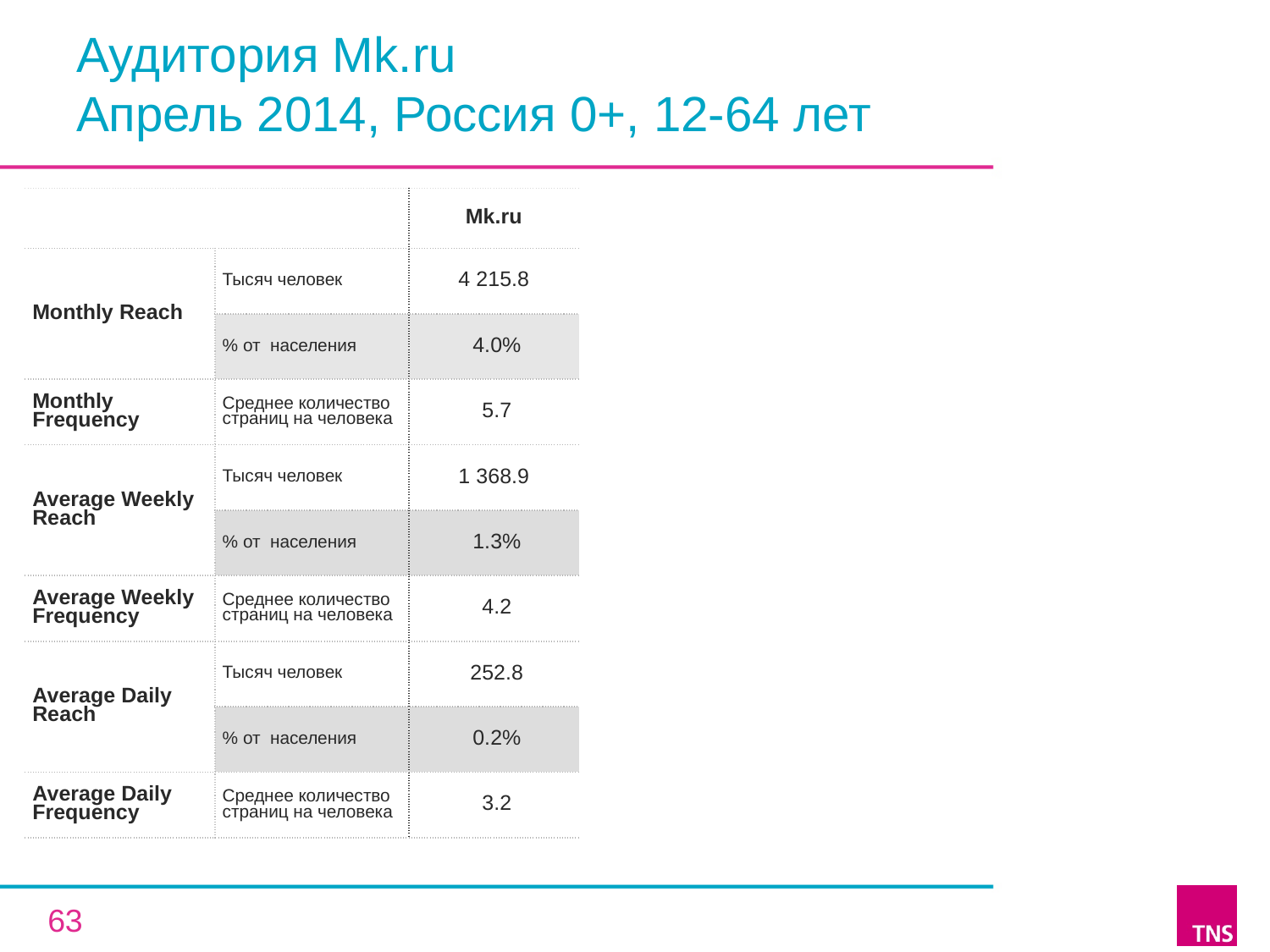

# Аудитория Mk.ru Апрель 2014, Россия 0+, 12-64 лет
|  |  | Mk.ru |
| --- | --- | --- |
| Monthly Reach | Тысяч человек | 4 215.8 |
|  | % от населения | 4.0% |
| Monthly Frequency | Среднее количество страниц на человека | 5.7 |
| Average Weekly Reach | Тысяч человек | 1 368.9 |
|  | % от населения | 1.3% |
| Average Weekly Frequency | Среднее количество страниц на человека | 4.2 |
| Average Daily Reach | Тысяч человек | 252.8 |
|  | % от населения | 0.2% |
| Average Daily Frequency | Среднее количество страниц на человека | 3.2 |

63